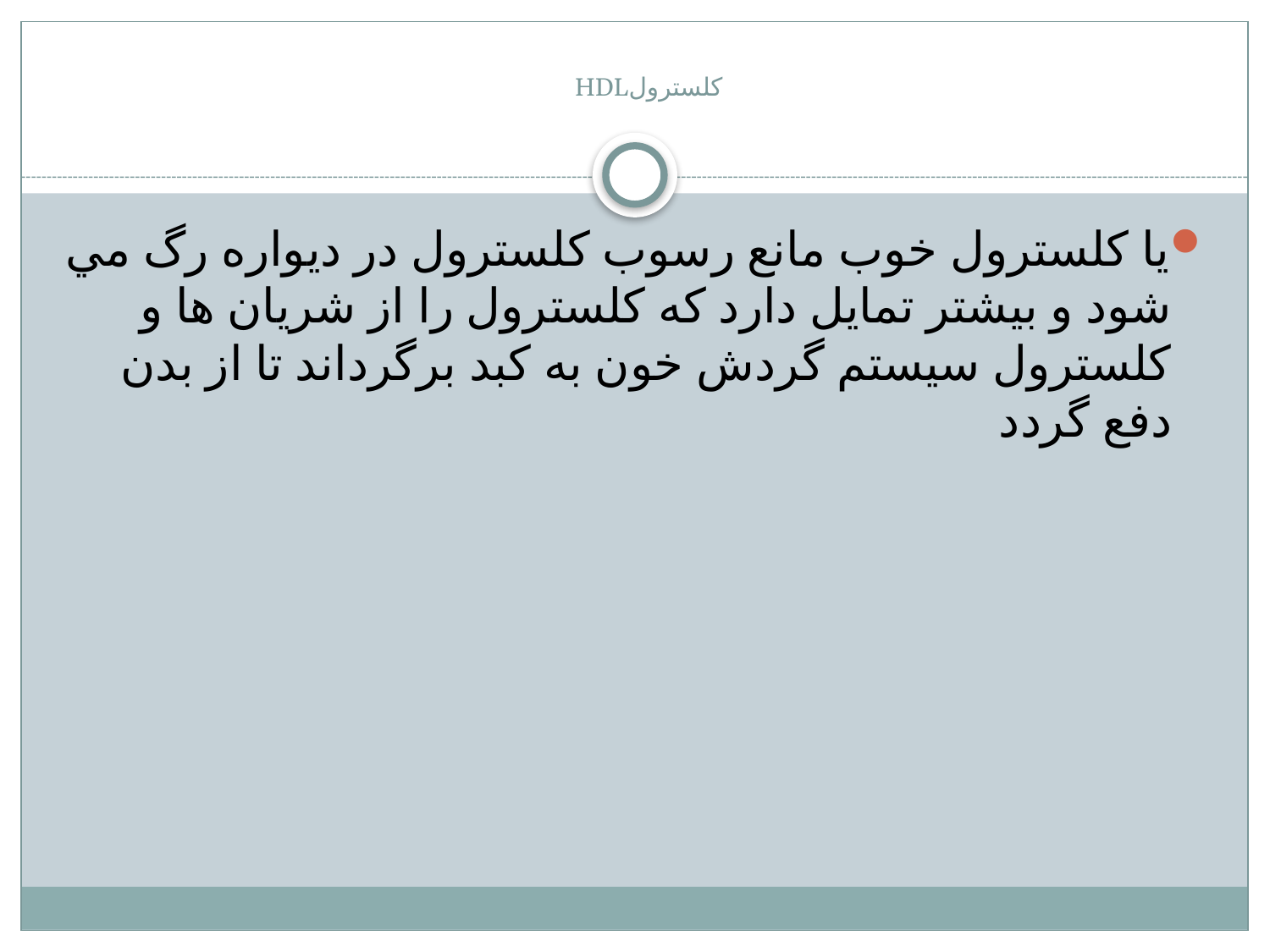

# كلسترولHDL
يا كلسترول خوب مانع رسوب كلسترول در ديواره رگ مي شود و بيشتر تمايل دارد كه كلسترول را از شريان ها و كلسترول سيستم گردش خون به كبد برگرداند تا از بدن دفع گردد